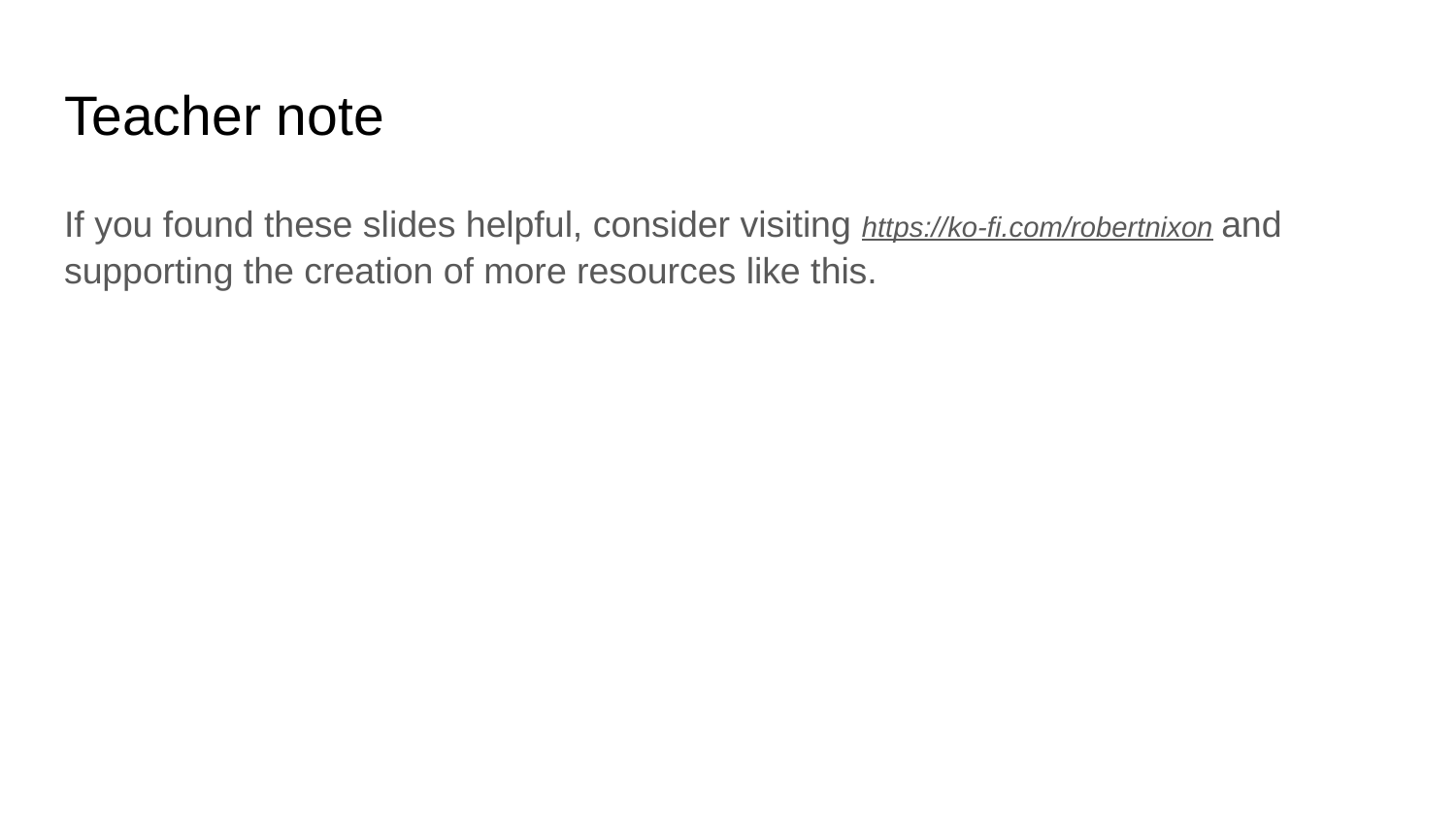

# Teacher note
If you found these slides helpful, consider visiting https://ko-fi.com/robertnixon and supporting the creation of more resources like this.